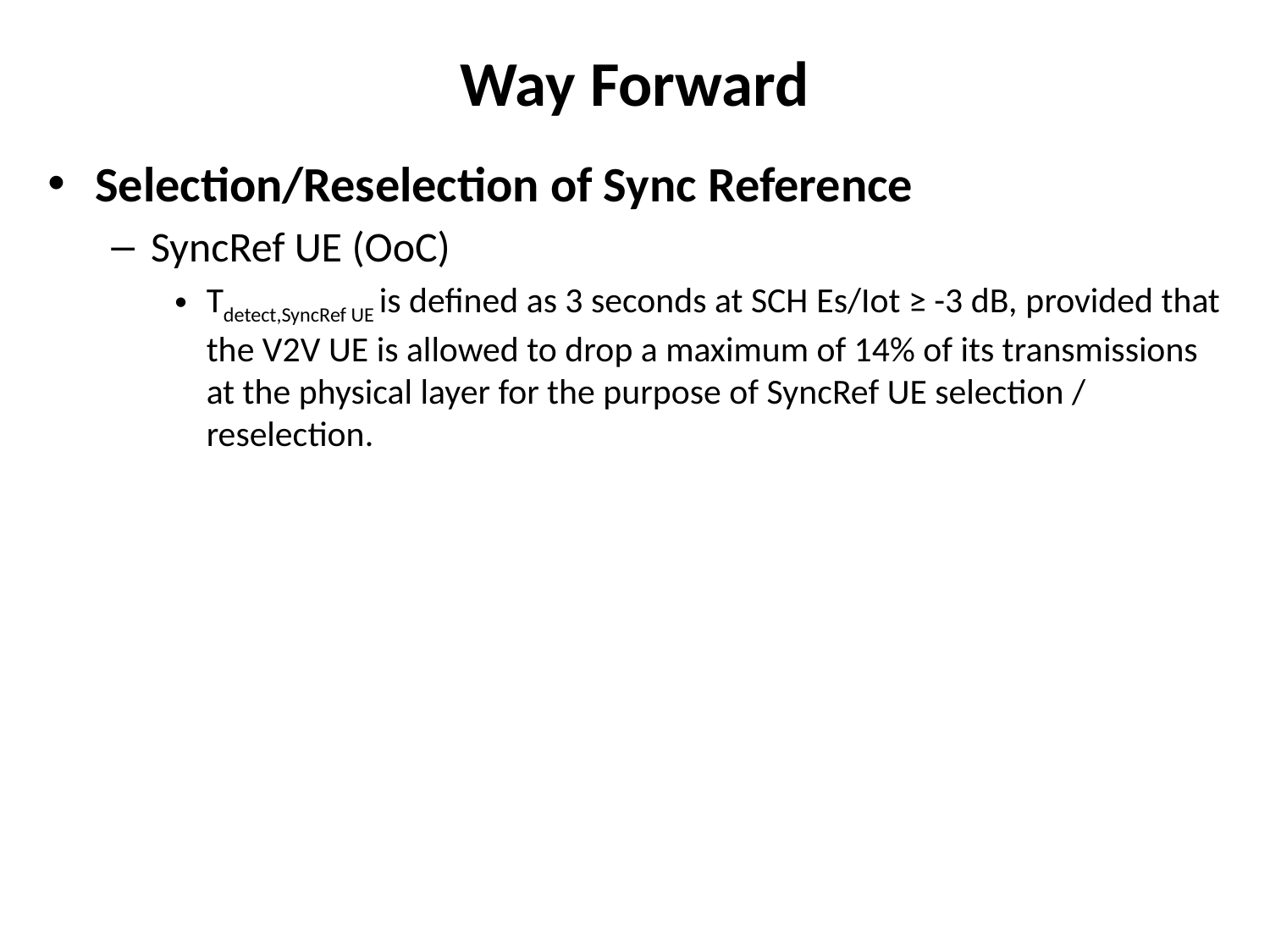

# Way Forward
Selection/Reselection of Sync Reference
SyncRef UE (OoC)
Tdetect,SyncRef UE is defined as 3 seconds at SCH Es/Iot ≥ -3 dB, provided that the V2V UE is allowed to drop a maximum of 14% of its transmissions at the physical layer for the purpose of SyncRef UE selection / reselection.